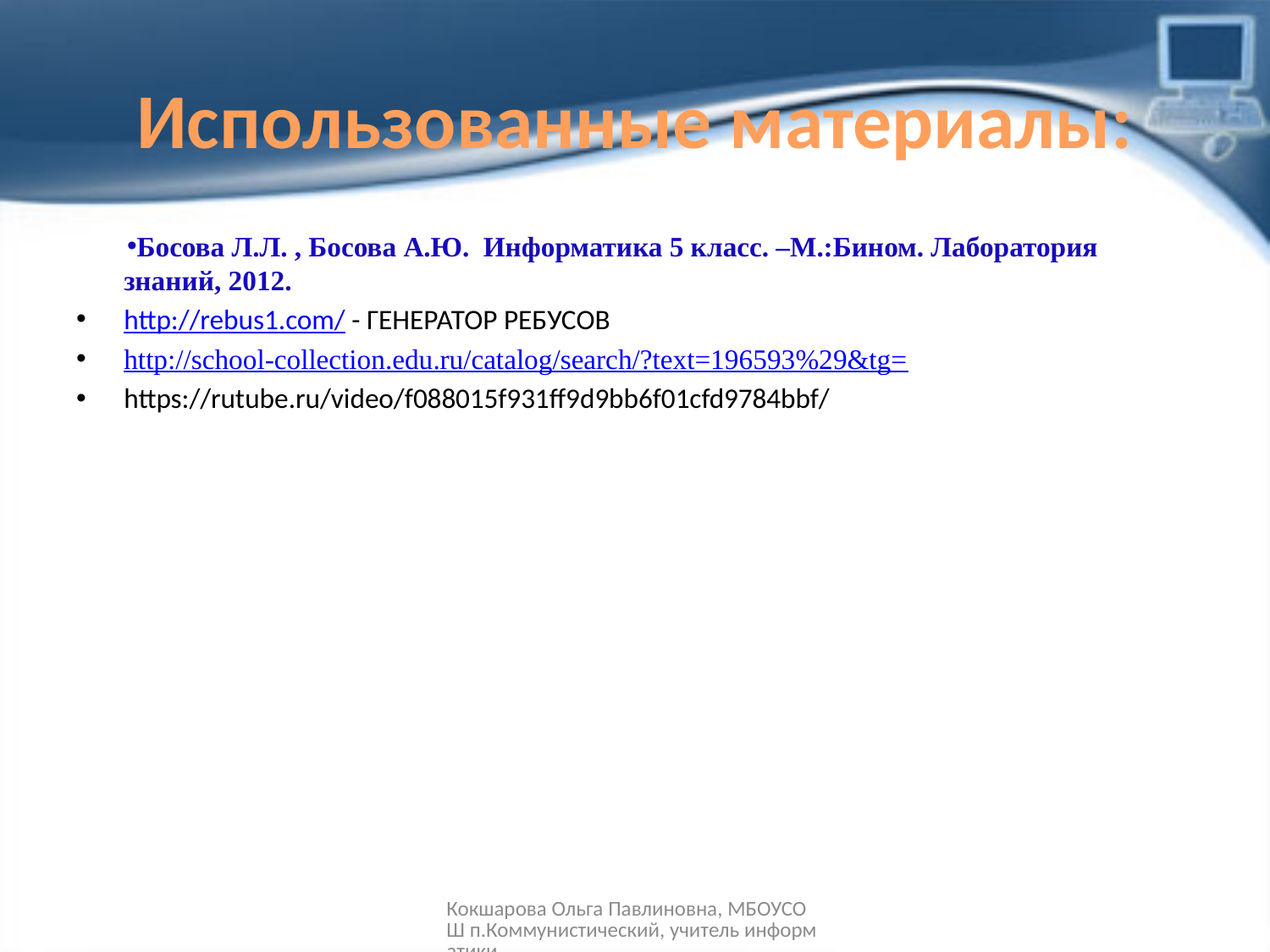

# Использованные материалы:
Босова Л.Л. , Босова А.Ю.  Информатика 5 класс. –М.:Бином. Лаборатория знаний, 2012.
http://rebus1.com/ - ГЕНЕРАТОР РЕБУСОВ
http://school-collection.edu.ru/catalog/search/?text=196593%29&tg=
https://rutube.ru/video/f088015f931ff9d9bb6f01cfd9784bbf/

Кокшарова Ольга Павлиновна, МБОУСОШ п.Коммунистический, учитель информатики